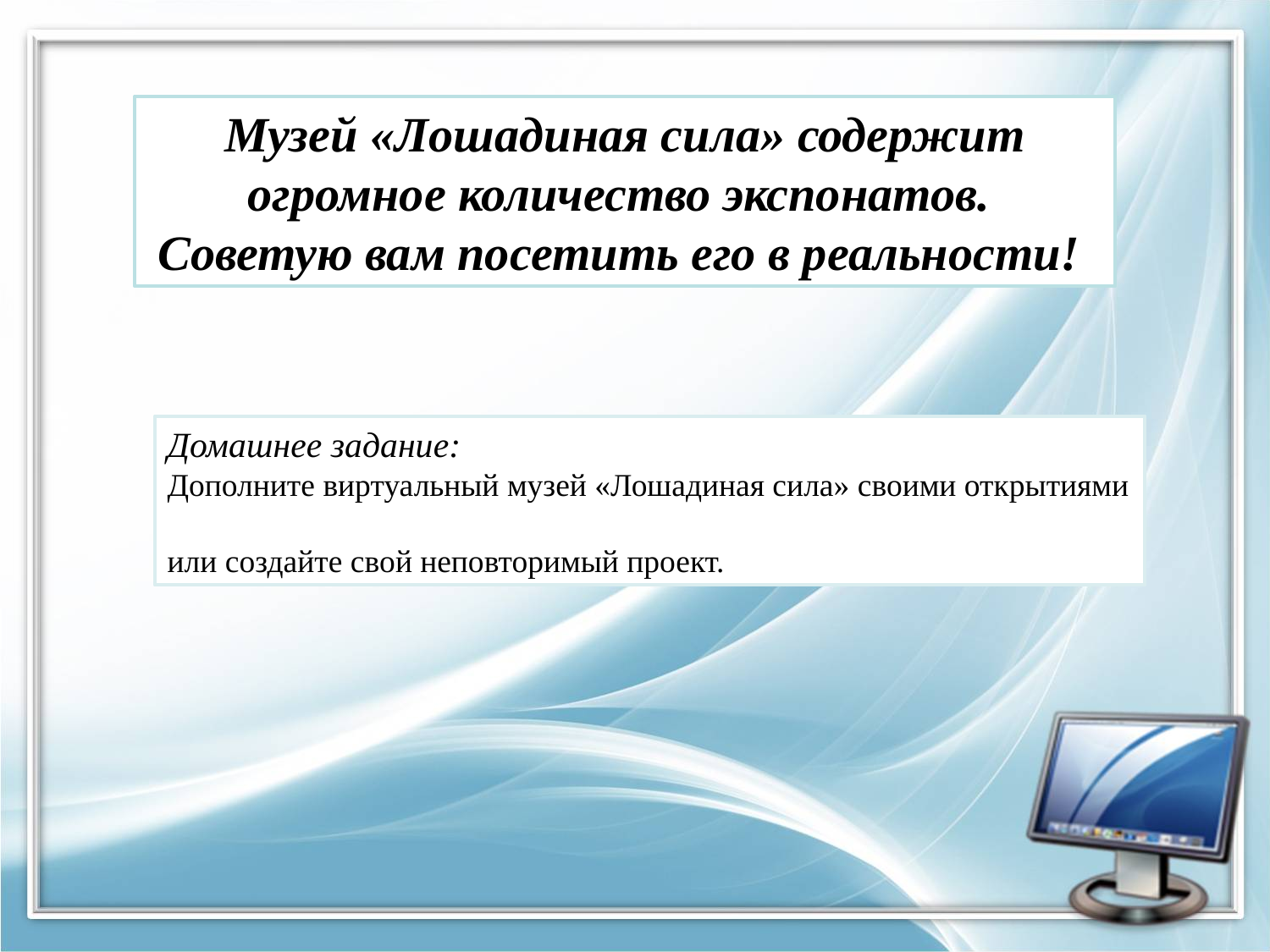

Музей «Лошадиная сила» содержит огромное количество экспонатов.
Советую вам посетить его в реальности!
Домашнее задание:
Дополните виртуальный музей «Лошадиная сила» своими открытиями
или создайте свой неповторимый проект.